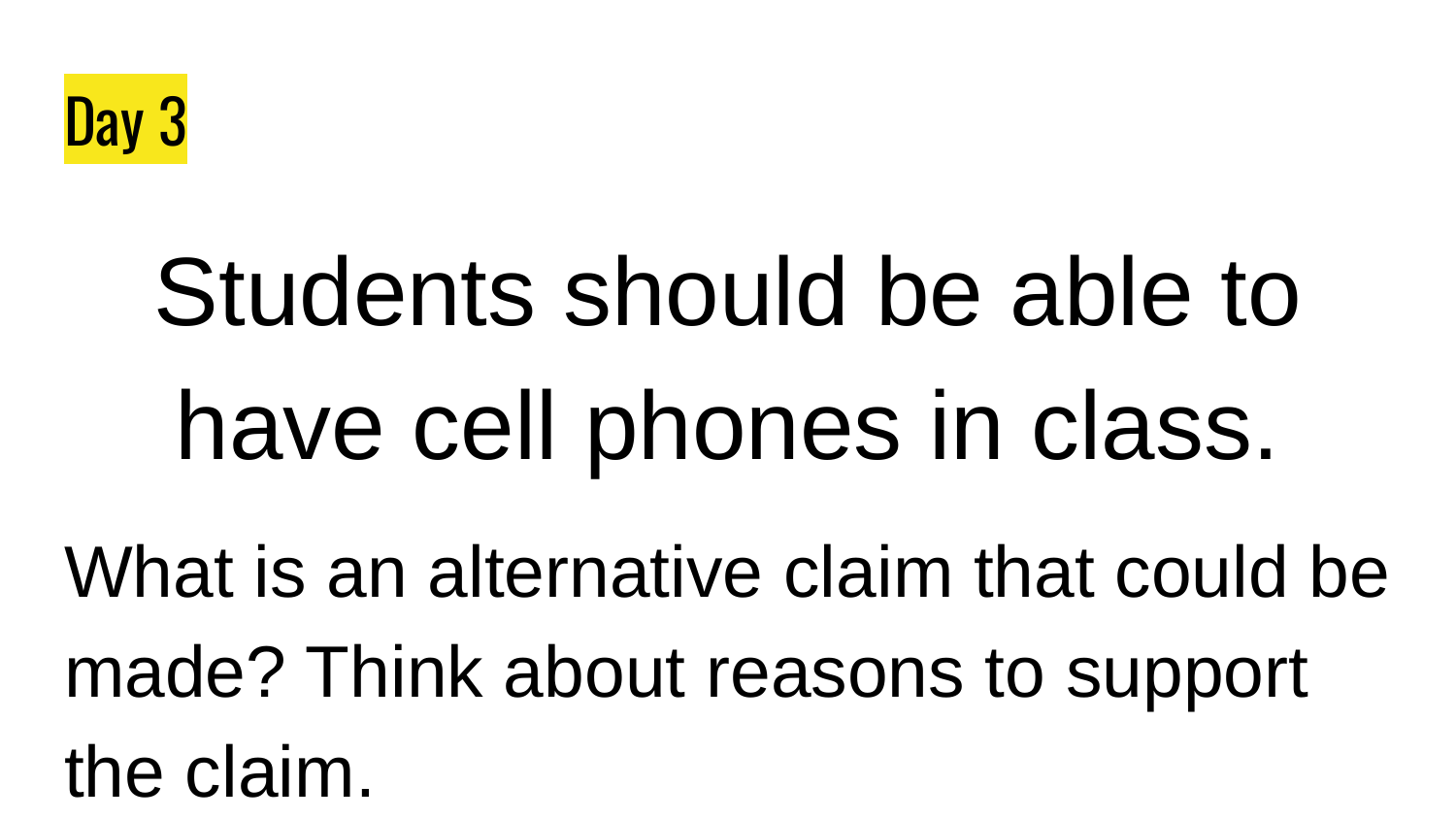

# Day 3
Students should be able to have cell phones in class.
What is an alternative claim that could be made? Think about reasons to support the claim.